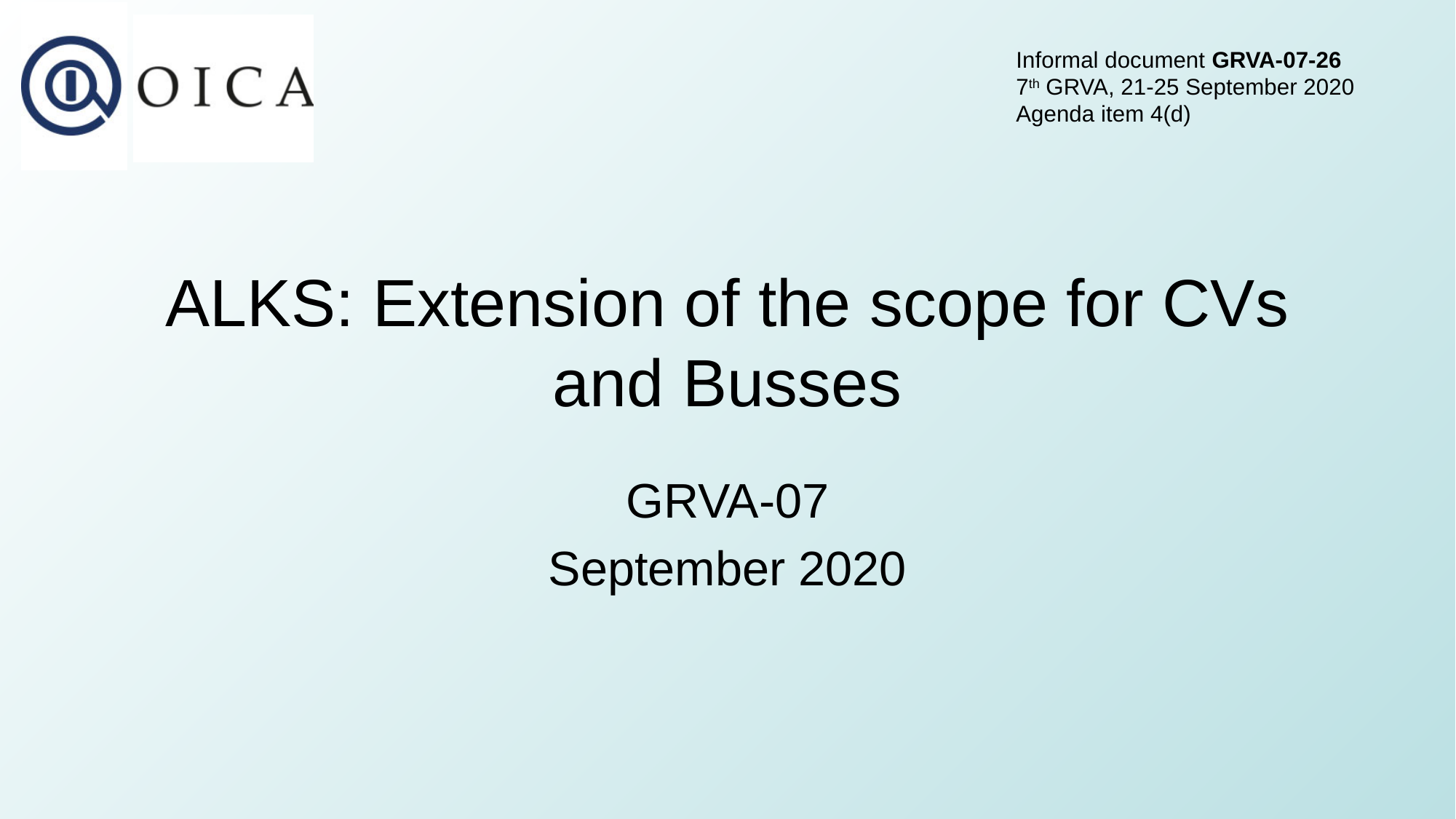

Informal document GRVA-07-26
7th GRVA, 21-25 September 2020
Agenda item 4(d)
# ALKS: Extension of the scope for CVs and Busses
GRVA-07
September 2020